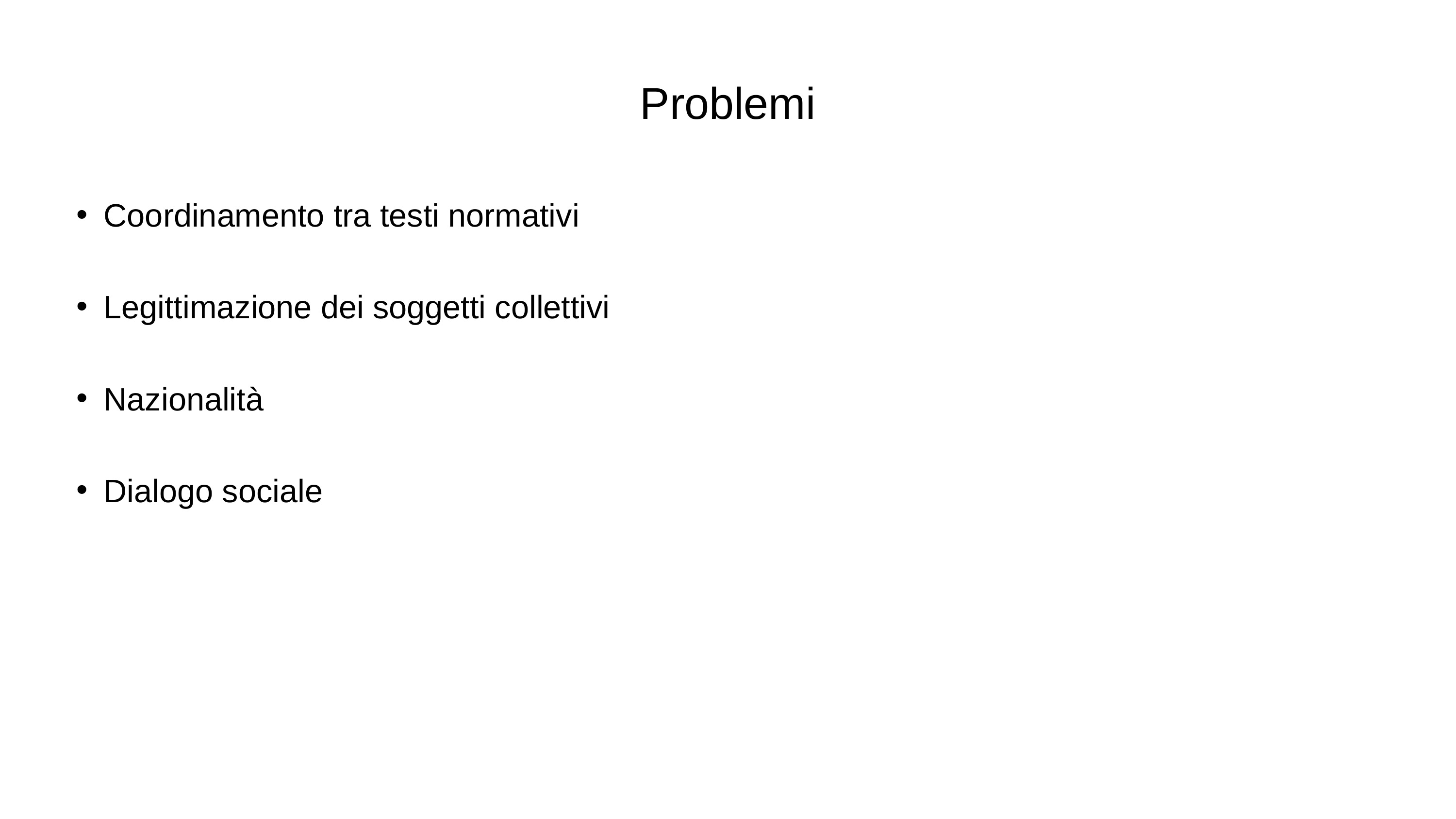

# Problemi
Coordinamento tra testi normativi

Legittimazione dei soggetti collettivi

Nazionalità

Dialogo sociale